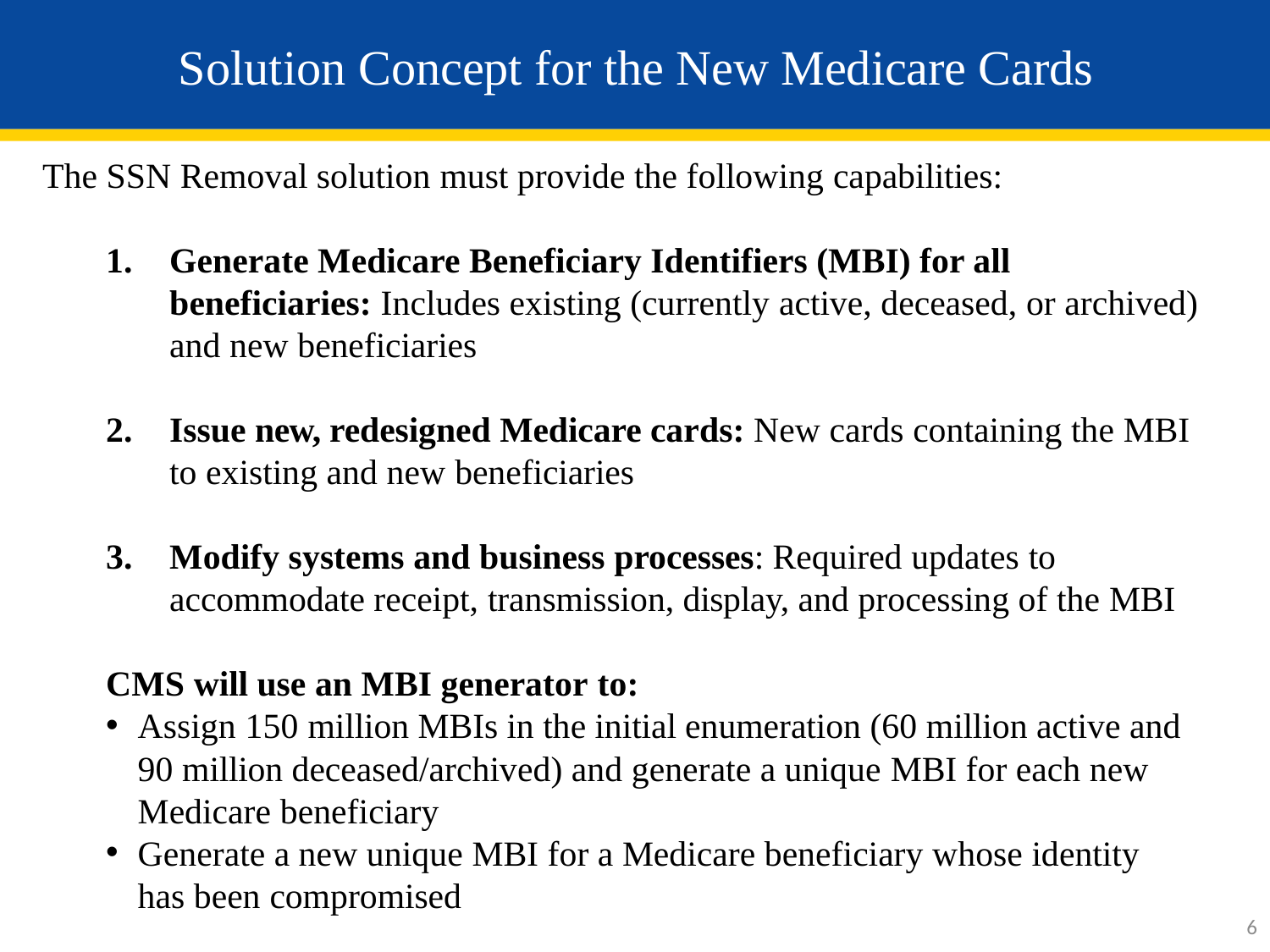

# Solution Concept for the New Medicare Cards
The SSN Removal solution must provide the following capabilities:

Generate Medicare Beneficiary Identifiers (MBI) for all beneficiaries: Includes existing (currently active, deceased, or archived) and new beneficiaries

Issue new, redesigned Medicare cards: New cards containing the MBI
to existing and new beneficiaries

Modify systems and business processes: Required updates to
accommodate receipt, transmission, display, and processing of the MBI

CMS will use an MBI generator to:
Assign 150 million MBIs in the initial enumeration (60 million active and 90 million deceased/archived) and generate a unique MBI for each new Medicare beneficiary
Generate a new unique MBI for a Medicare beneficiary whose identity has been compromised
6